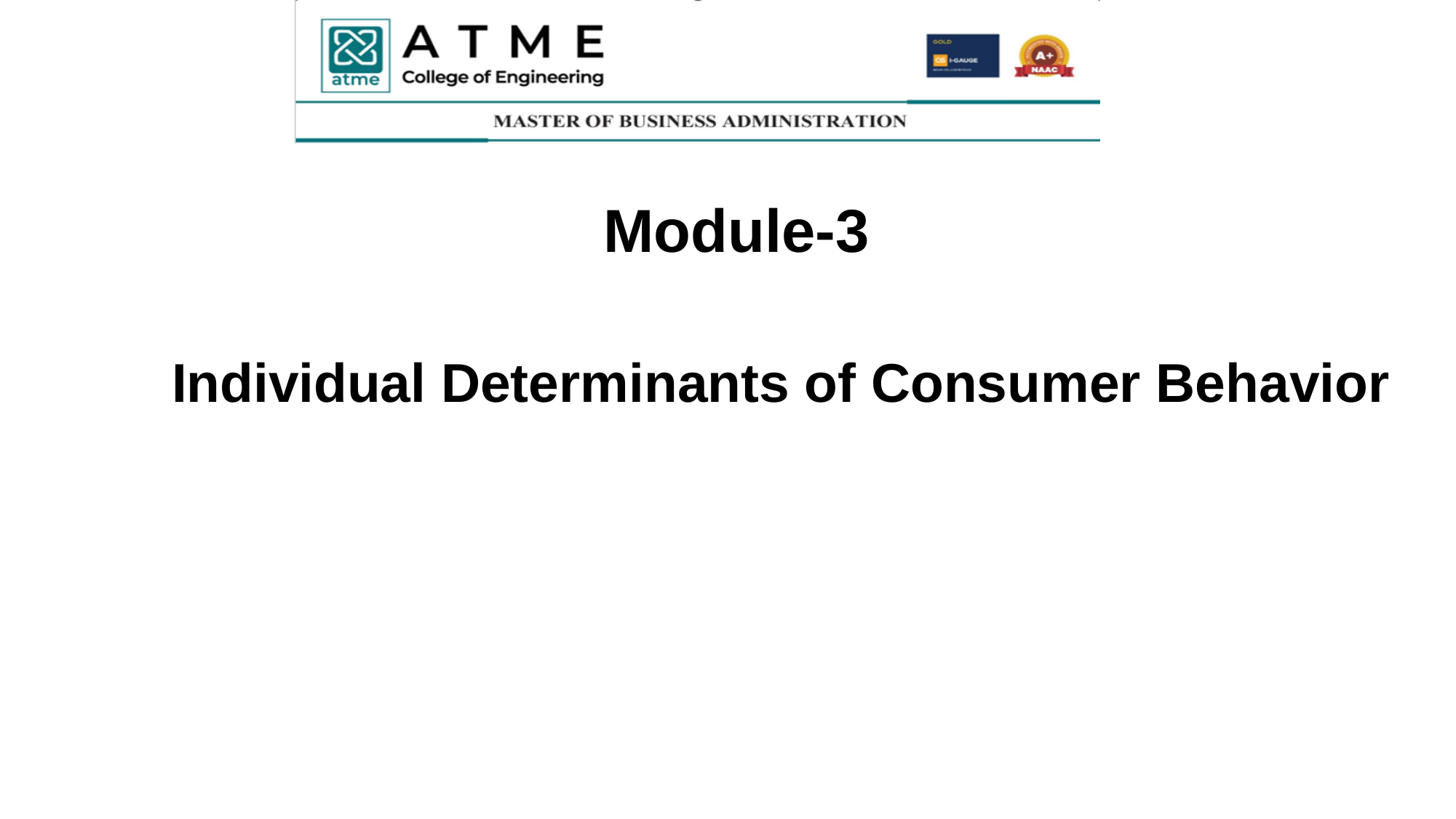

# Module-3
Individual Determinants of Consumer Behavior